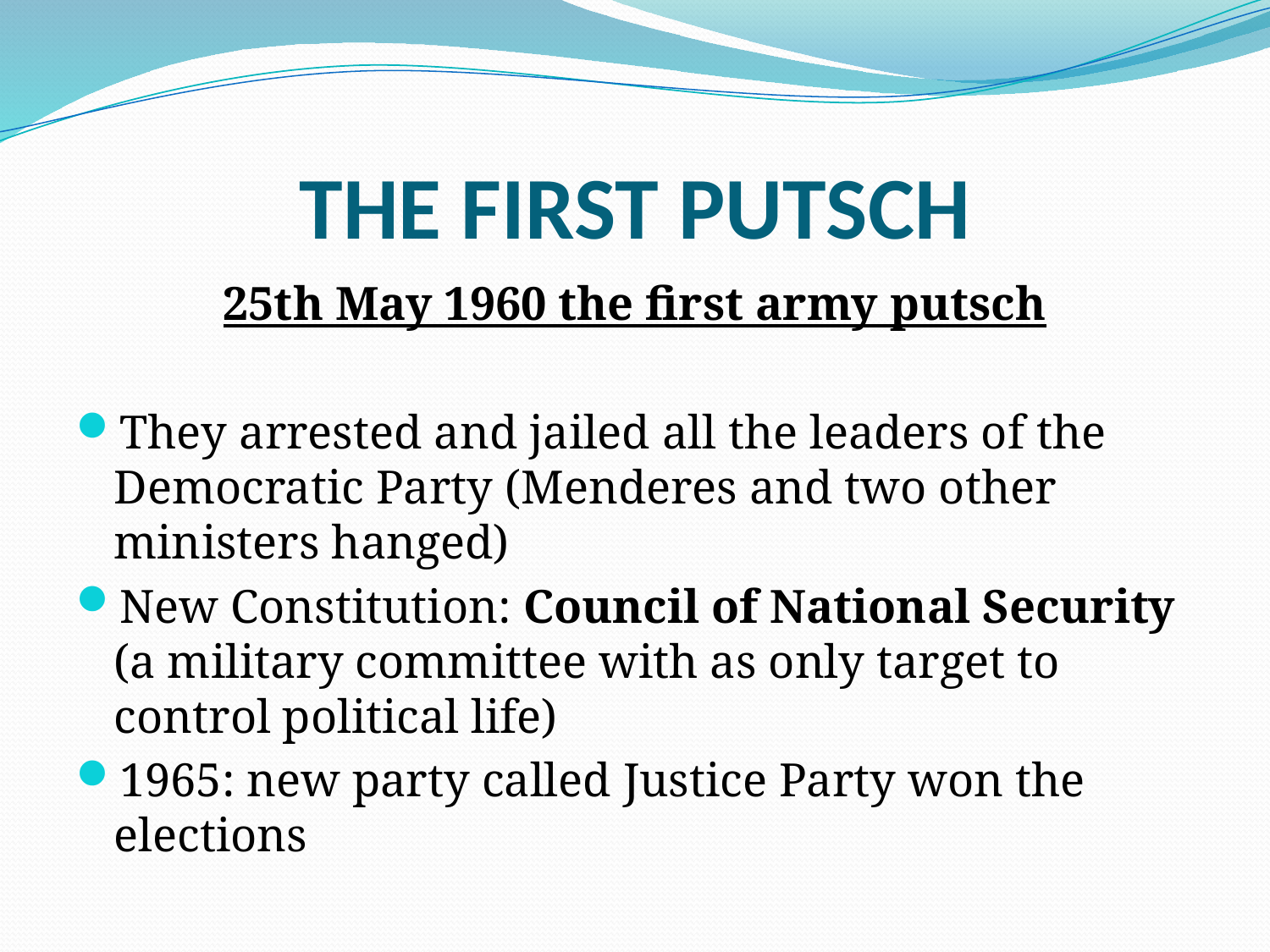

# THE FIRST PUTSCH
25th May 1960 the first army putsch

They arrested and jailed all the leaders of the Democratic Party (Menderes and two other ministers hanged)
New Constitution: Council of National Security (a military committee with as only target to control political life)
1965: new party called Justice Party won the elections